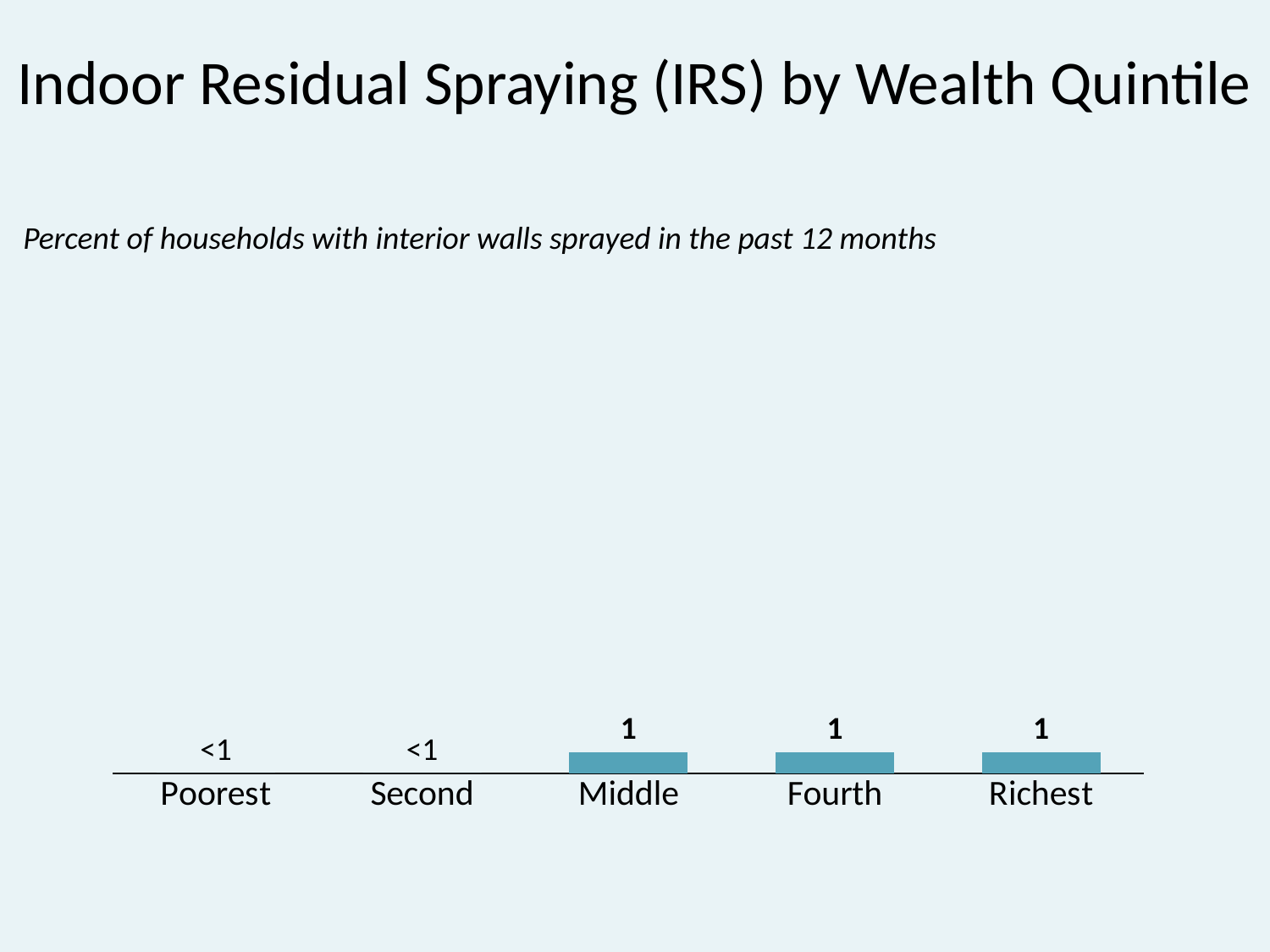

# Indoor Residual Spraying (IRS) by Wealth Quintile
Percent of households with interior walls sprayed in the past 12 months

### Chart

| Category |  |
|---|---|
| Poorest | 0.0 |
| Second | 0.0 |
| Middle | 1.0 |
| Fourth | 1.0 |
| Richest | 1.0 |